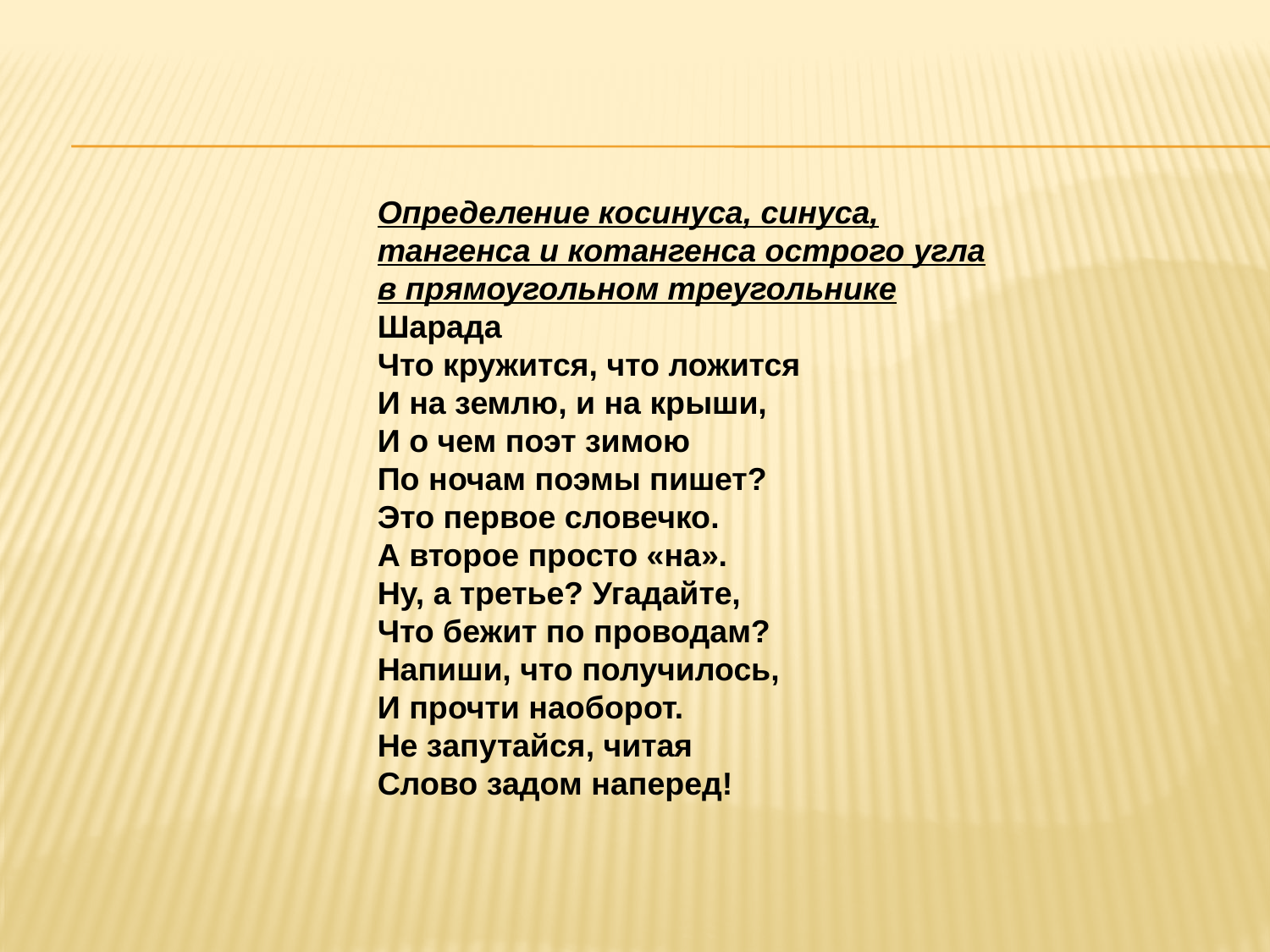

#
Определение косинуса, синуса, тангенса и котангенса острого угла в прямоугольном треугольнике
Шарада
Что кружится, что ложится
И на землю, и на крыши,
И о чем поэт зимою
По ночам поэмы пишет?
Это первое словечко.
А второе просто «на».
Ну, а третье? Угадайте,
Что бежит по проводам?
Напиши, что получилось,
И прочти наоборот.
Не запутайся, читая
Слово задом наперед!